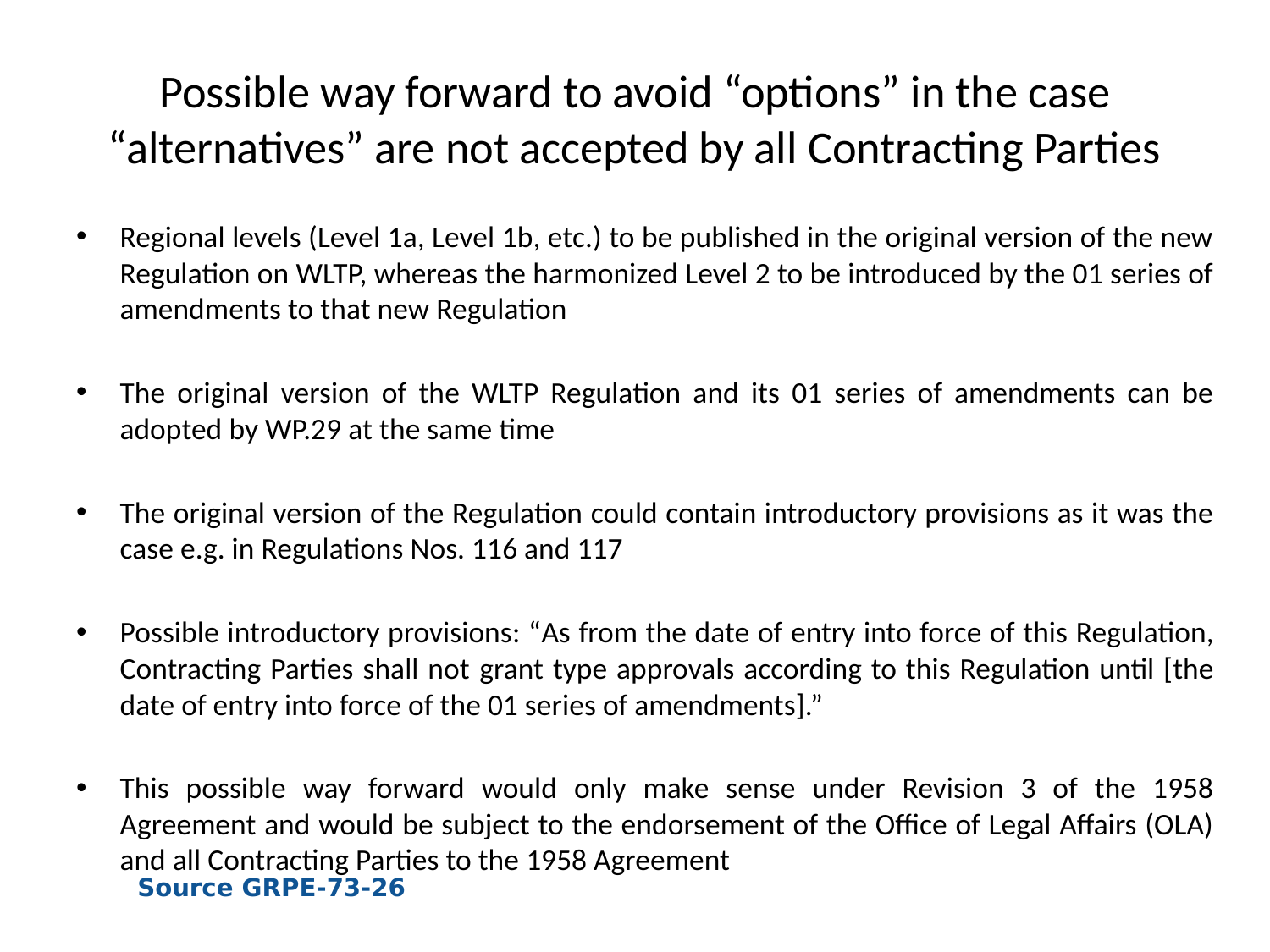

# Possible way forward to avoid “options” in the case “alternatives” are not accepted by all Contracting Parties

Regional levels (Level 1a, Level 1b, etc.) to be published in the original version of the new Regulation on WLTP, whereas the harmonized Level 2 to be introduced by the 01 series of amendments to that new Regulation

The original version of the WLTP Regulation and its 01 series of amendments can be adopted by WP.29 at the same time

The original version of the Regulation could contain introductory provisions as it was the case e.g. in Regulations Nos. 116 and 117

Possible introductory provisions: “As from the date of entry into force of this Regulation, Contracting Parties shall not grant type approvals according to this Regulation until [the date of entry into force of the 01 series of amendments].”

This possible way forward would only make sense under Revision 3 of the 1958 Agreement and would be subject to the endorsement of the Office of Legal Affairs (OLA) and all Contracting Parties to the 1958 Agreement

Source GRPE-73-26